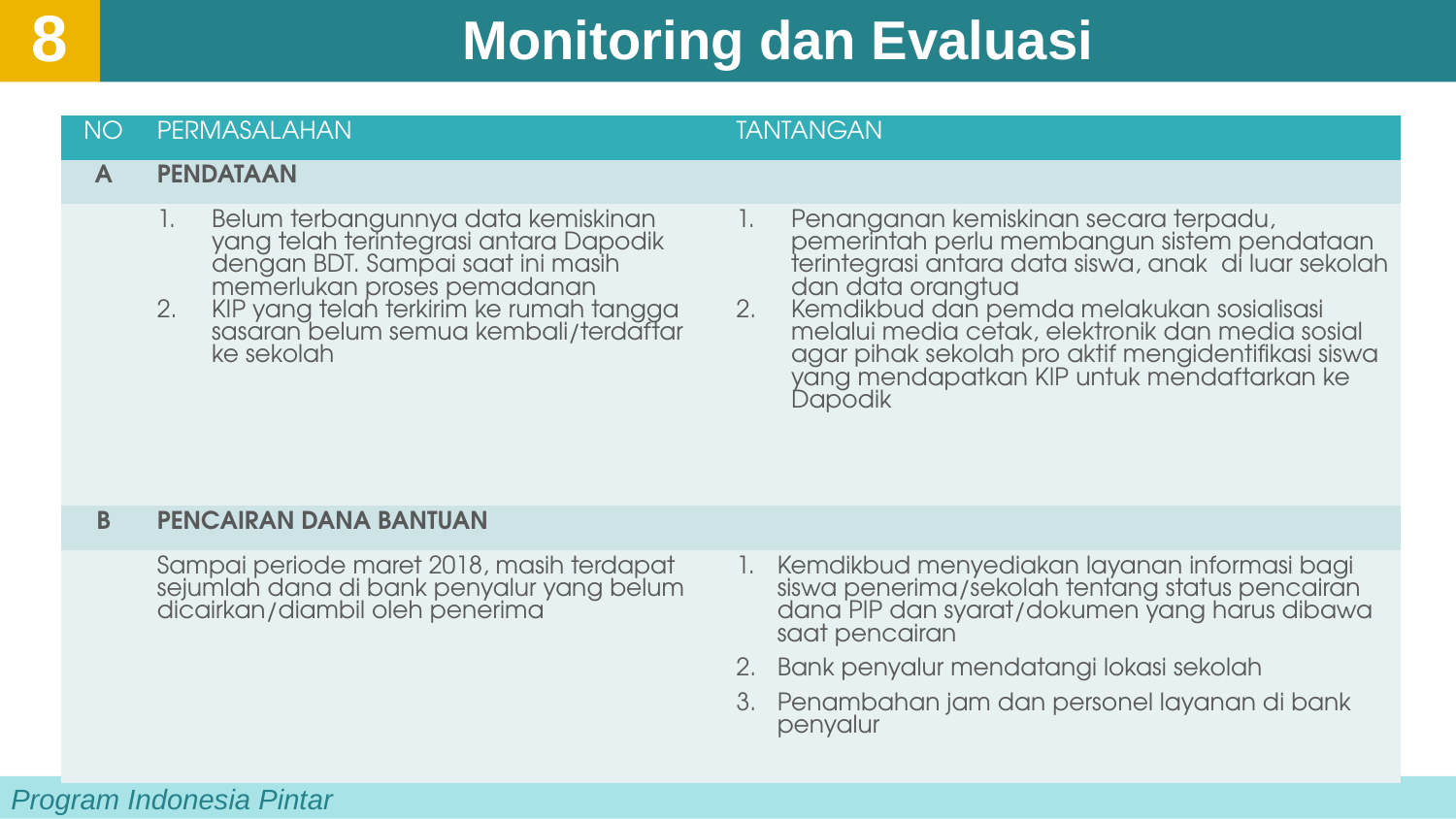

8
# Monitoring dan Evaluasi
| NO | PERMASALAHAN | TANTANGAN |
| --- | --- | --- |
| A | PENDATAAN |  |
|  | Belum terbangunnya data kemiskinan yang telah terintegrasi antara Dapodik dengan BDT. Sampai saat ini masih memerlukan proses pemadanan KIP yang telah terkirim ke rumah tangga sasaran belum semua kembali/terdaftar ke sekolah | Penanganan kemiskinan secara terpadu, pemerintah perlu membangun sistem pendataan terintegrasi antara data siswa, anak di luar sekolah dan data orangtua Kemdikbud dan pemda melakukan sosialisasi melalui media cetak, elektronik dan media sosial agar pihak sekolah pro aktif mengidentifikasi siswa yang mendapatkan KIP untuk mendaftarkan ke Dapodik |
| B | PENCAIRAN DANA BANTUAN |  |
|  | Sampai periode maret 2018, masih terdapat sejumlah dana di bank penyalur yang belum dicairkan/diambil oleh penerima | Kemdikbud menyediakan layanan informasi bagi siswa penerima/sekolah tentang status pencairan dana PIP dan syarat/dokumen yang harus dibawa saat pencairan Bank penyalur mendatangi lokasi sekolah Penambahan jam dan personel layanan di bank penyalur |
Program Indonesia Pintar